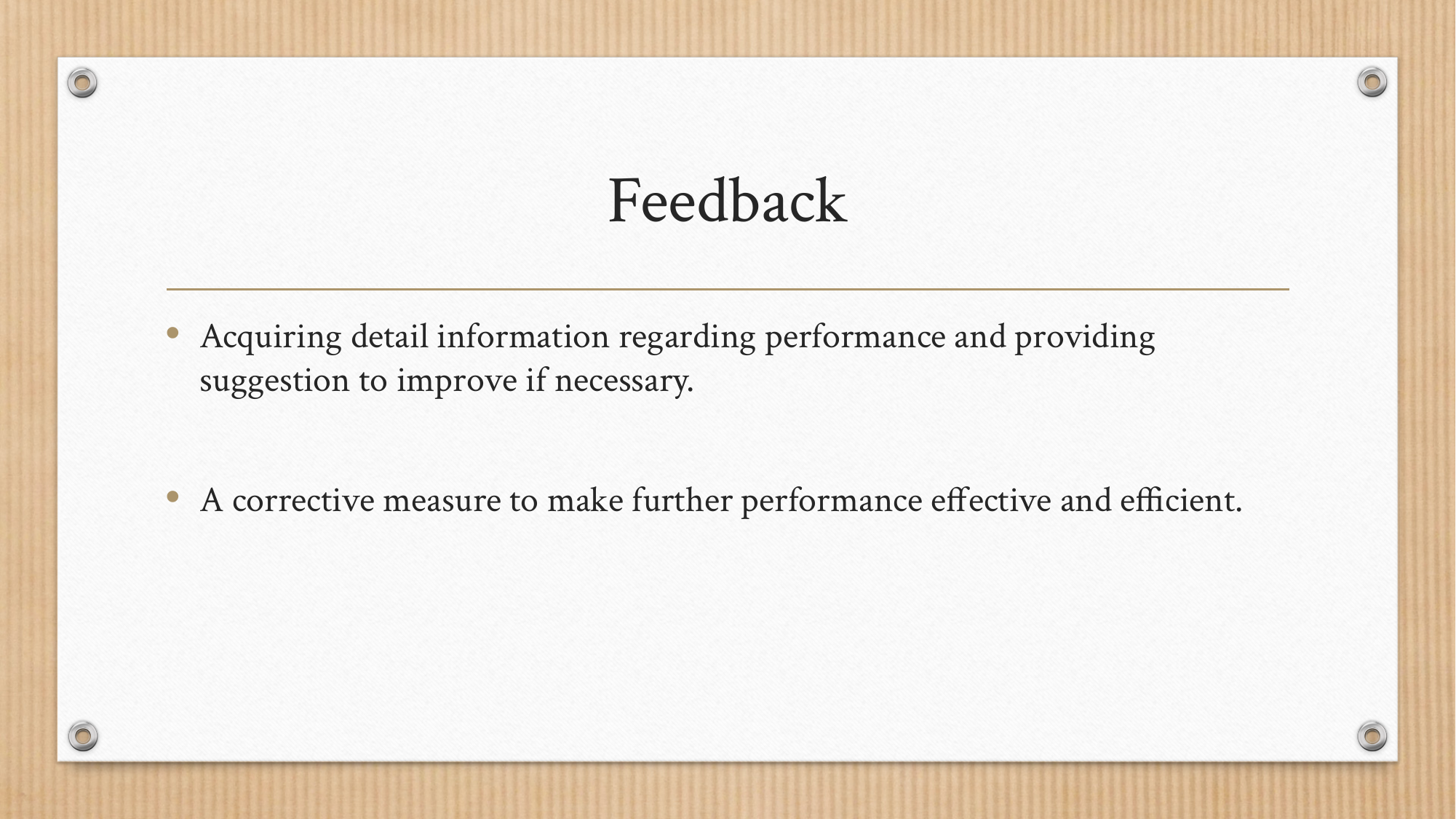

# Feedback
Acquiring detail information regarding performance and providing suggestion to improve if necessary.

A corrective measure to make further performance effective and efficient.